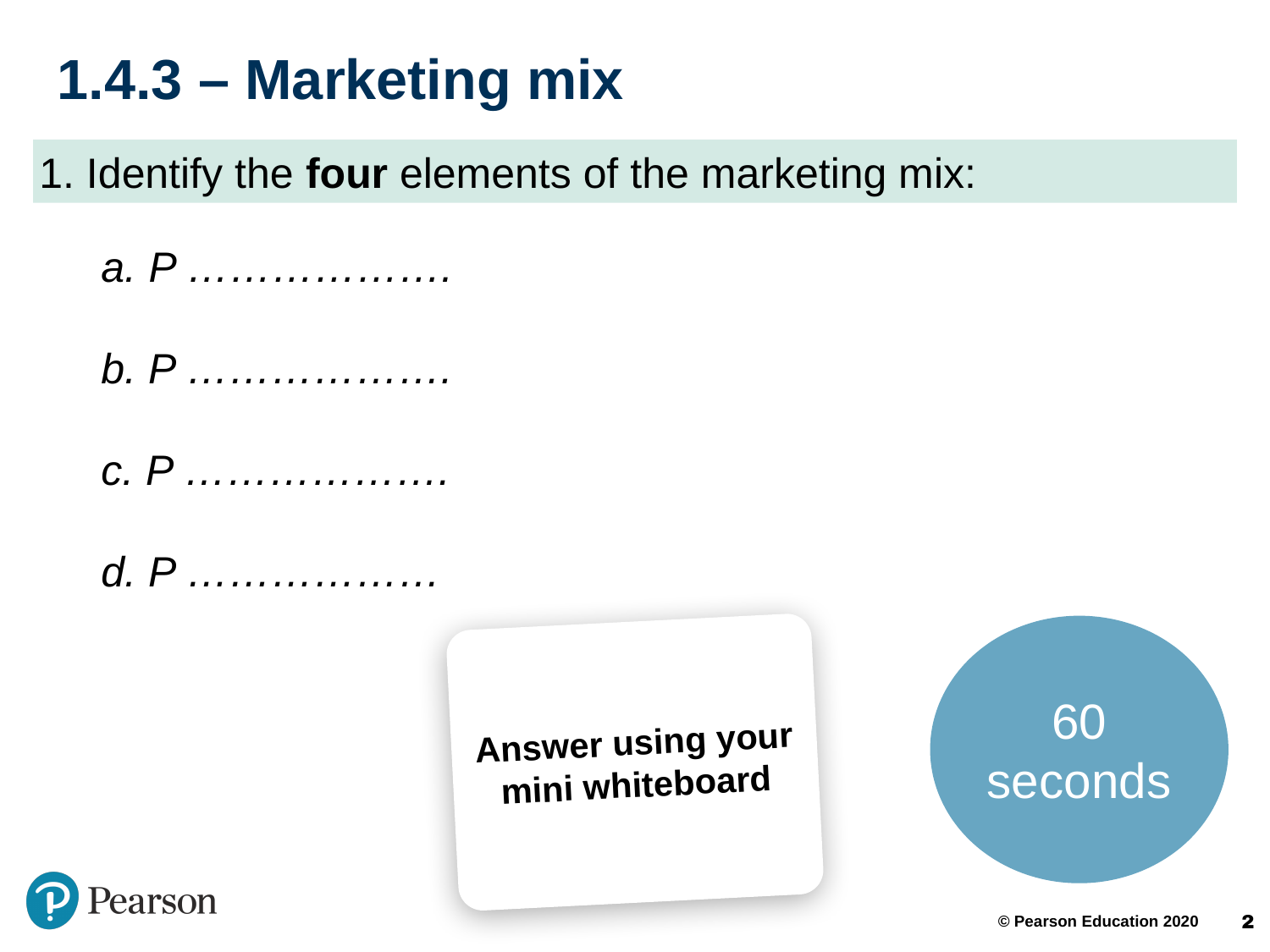

# 1.4.3 – Marketing mix
1. Identify the four elements of the marketing mix:
P ……………….

b. P ……………….

c. P ……………….

d. P ………………

60 seconds

Answer using your mini whiteboard

2